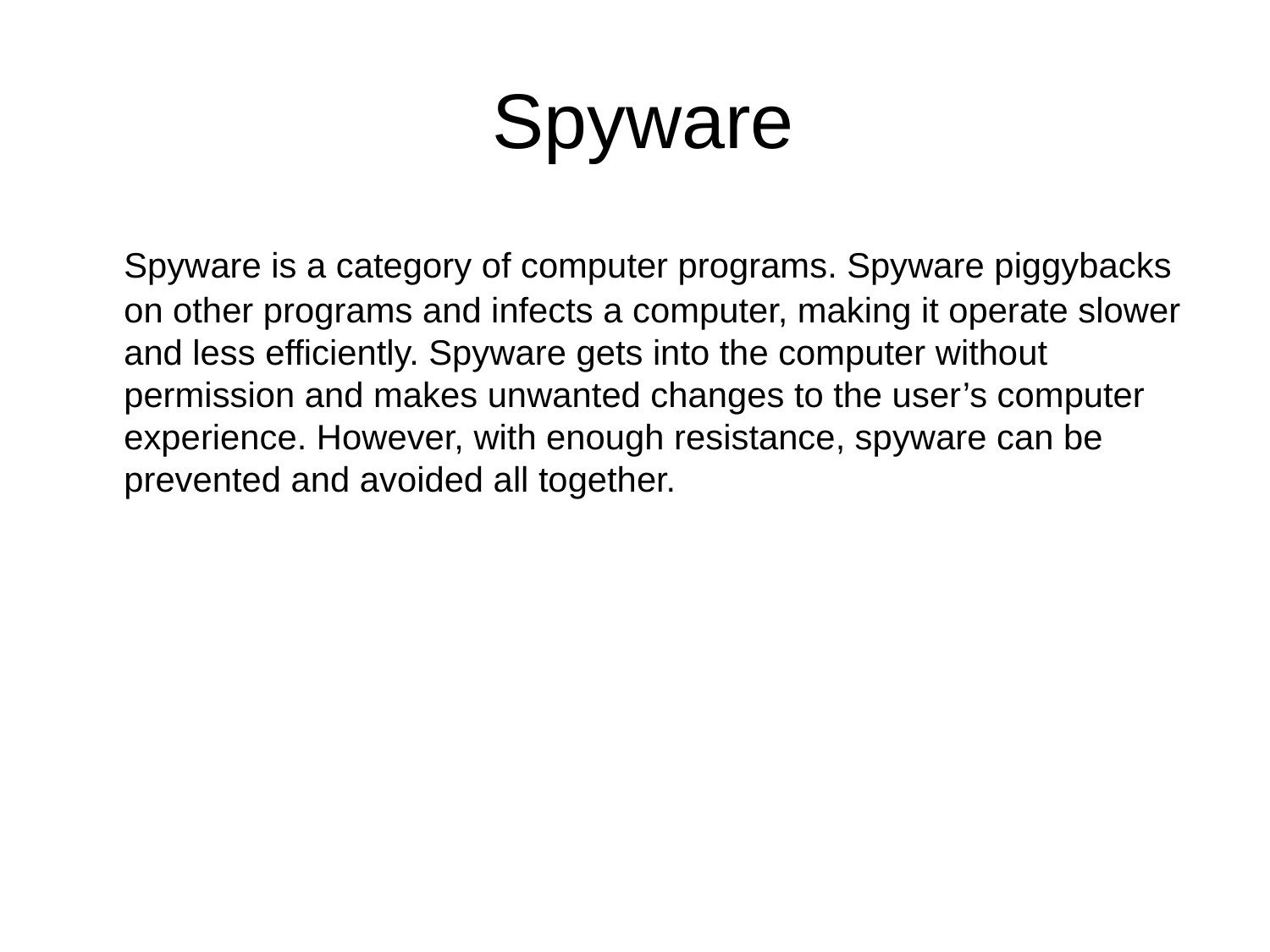

# Spyware
	Spyware is a category of computer programs. Spyware piggybacks on other programs and infects a computer, making it operate slower and less efficiently. Spyware gets into the computer without permission and makes unwanted changes to the user’s computer experience. However, with enough resistance, spyware can be prevented and avoided all together.